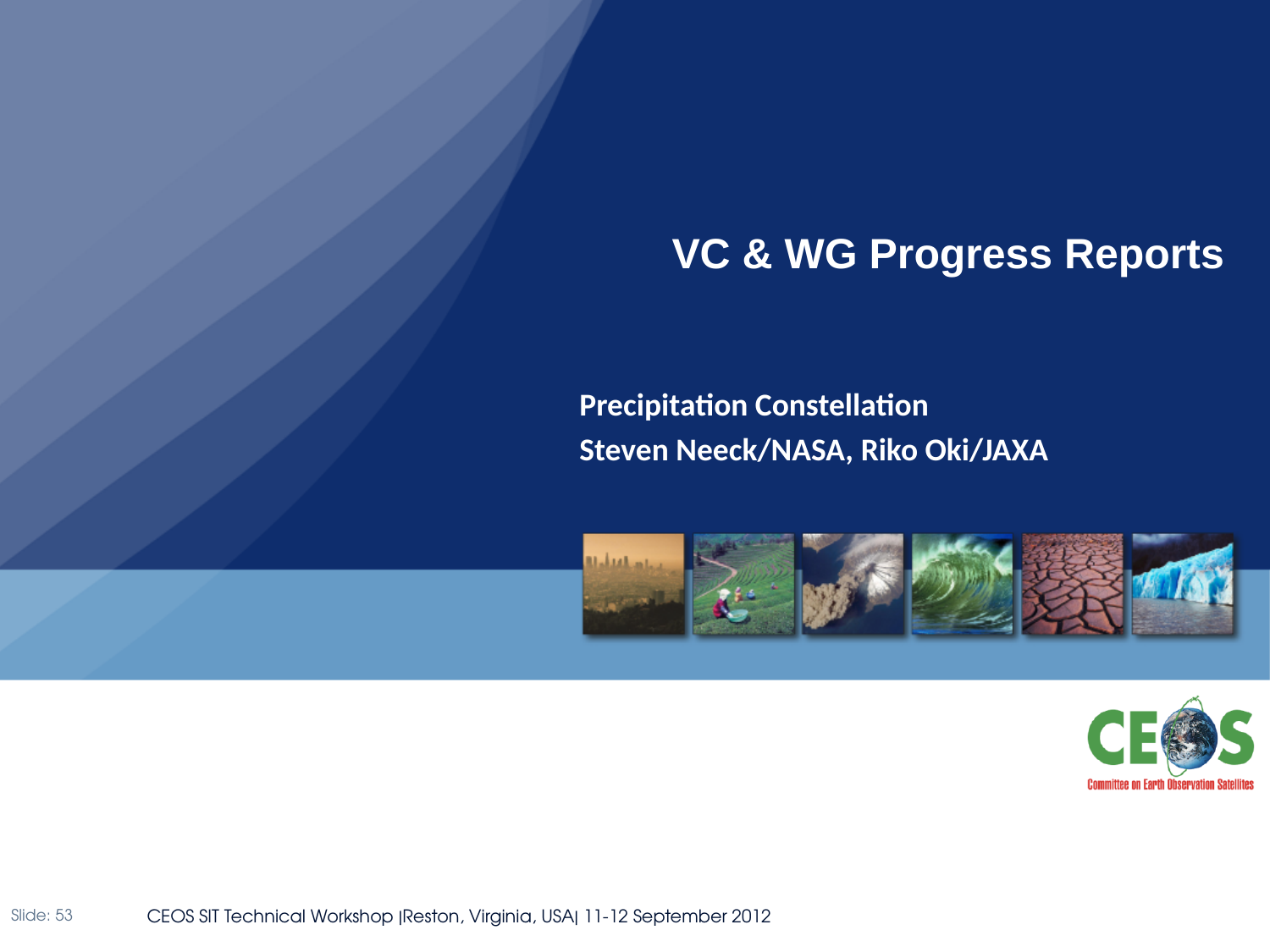

# VC & WG Progress Reports
Precipitation Constellation
Steven Neeck/NASA, Riko Oki/JAXA